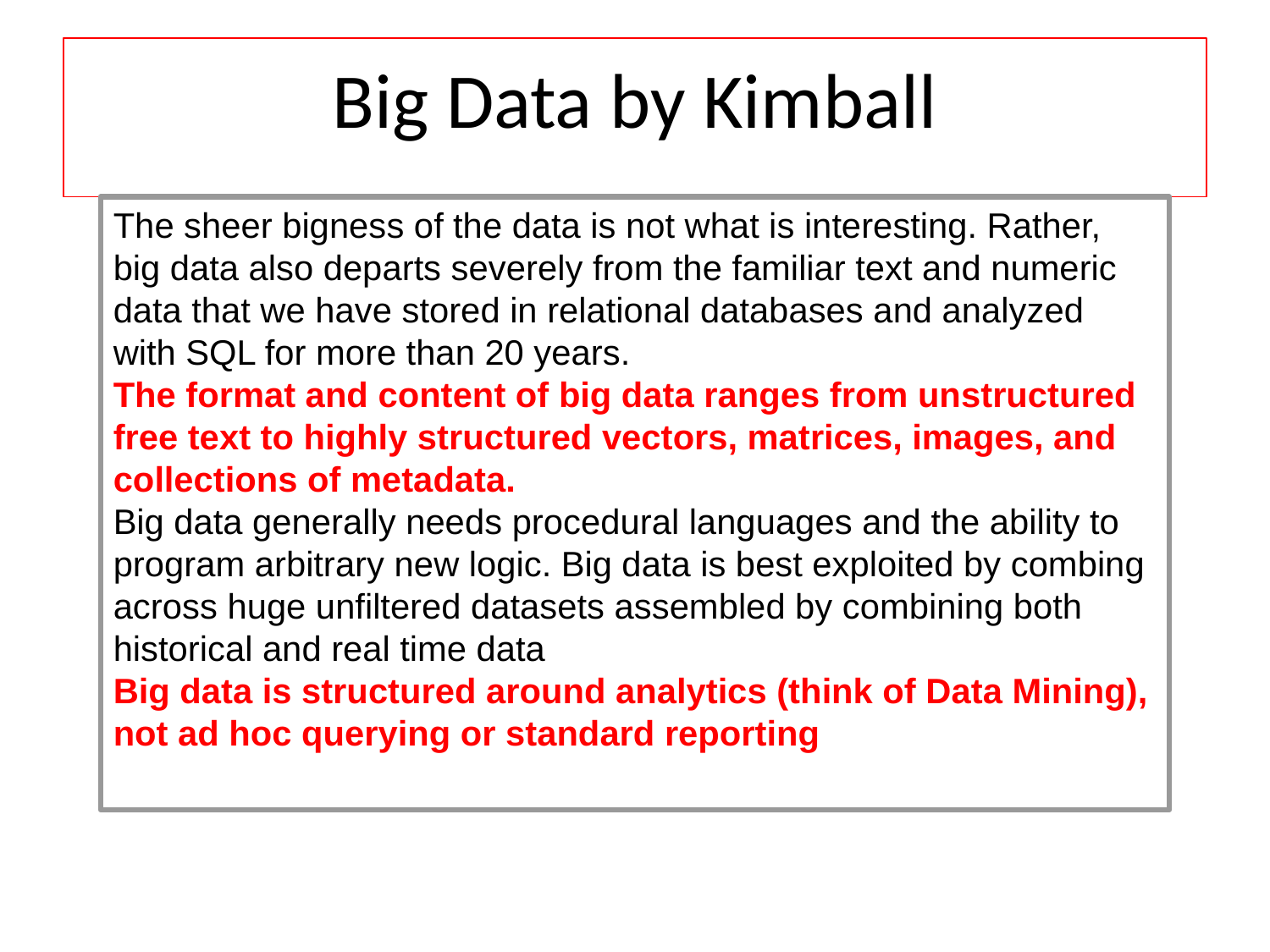

# Big Data by Kimball
The sheer bigness of the data is not what is interesting. Rather, big data also departs severely from the familiar text and numeric data that we have stored in relational databases and analyzed with SQL for more than 20 years.
The format and content of big data ranges from unstructured free text to highly structured vectors, matrices, images, and collections of metadata.
Big data generally needs procedural languages and the ability to program arbitrary new logic. Big data is best exploited by combing across huge unfiltered datasets assembled by combining both historical and real time data
Big data is structured around analytics (think of Data Mining), not ad hoc querying or standard reporting